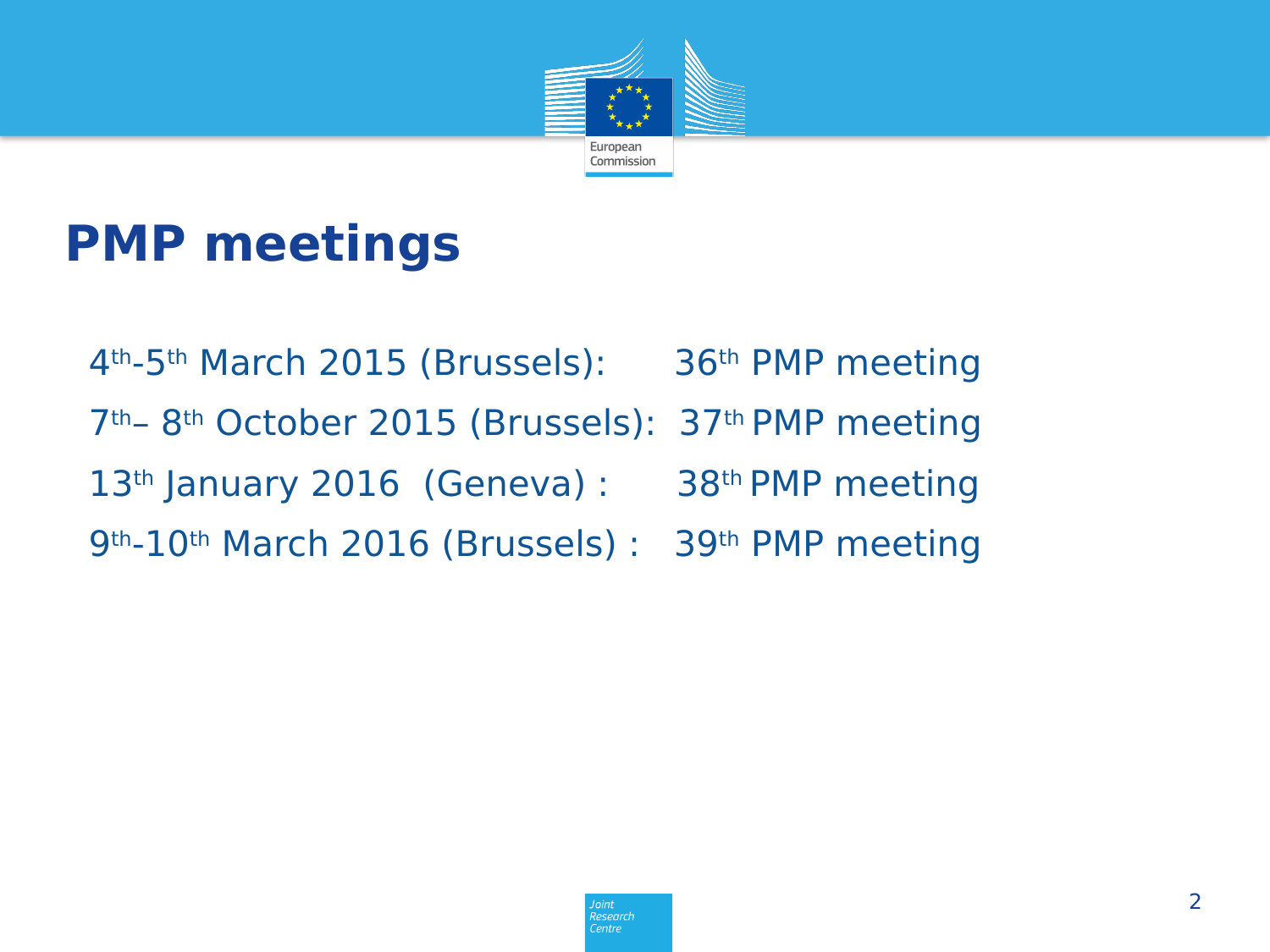

# PMP meetings
4th-5th March 2015 (Brussels):      36th PMP meeting
7th– 8th October 2015 (Brussels):  37th PMP meeting
13th January 2016  (Geneva) :      38th PMP meeting
9th-10th March 2016 (Brussels) :   39th PMP meeting